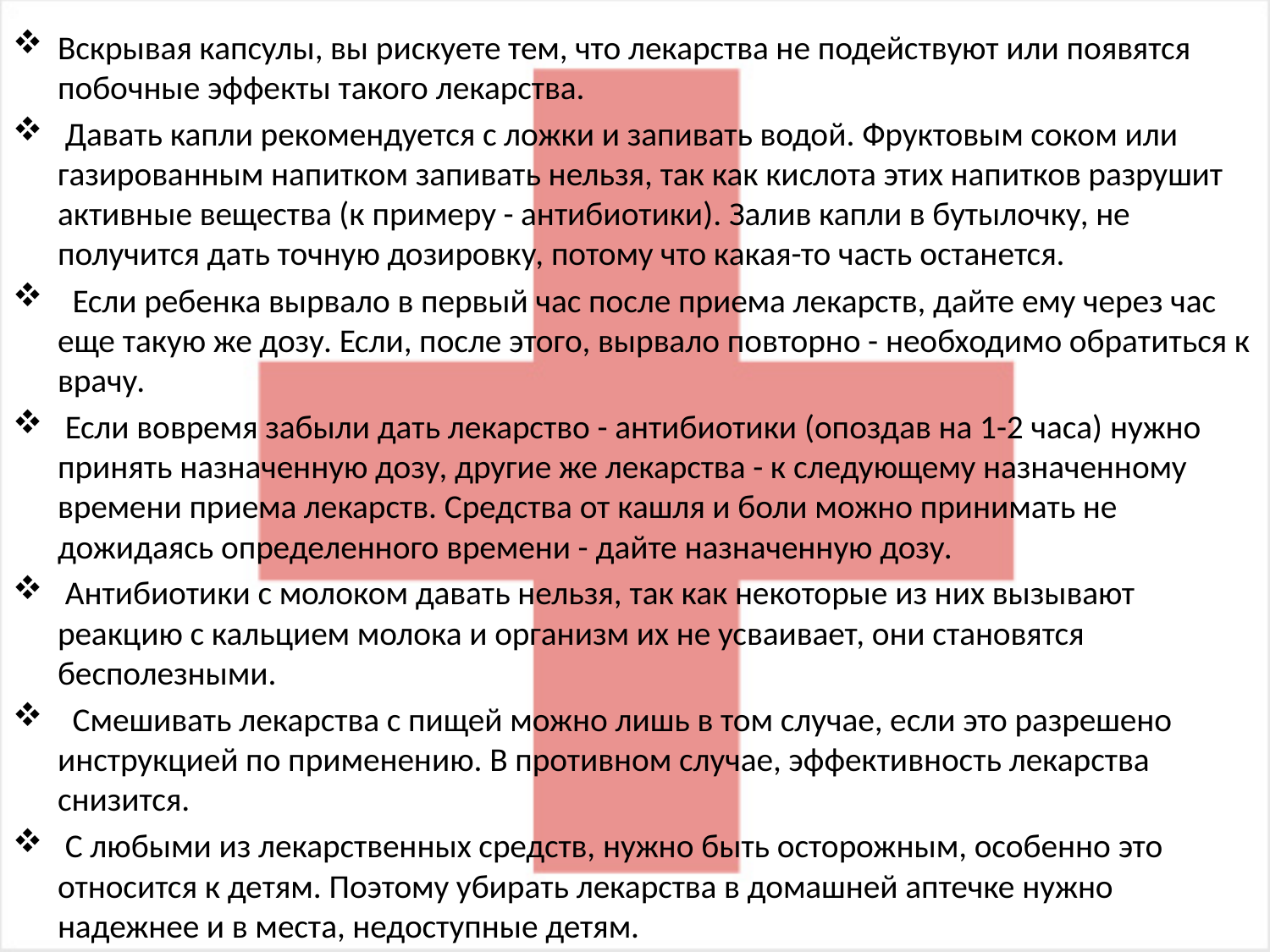

Вскрывая капсулы, вы рискуете тем, что лекарства не подействуют или появятся побочные эффекты такого лекарства.
 Давать капли рекомендуется с ложки и запивать водой. Фруктовым соком или газированным напитком запивать нельзя, так как кислота этих напитков разрушит активные вещества (к примеру - антибиотики). Залив капли в бутылочку, не получится дать точную дозировку, потому что какая-то часть останется.
  Если ребенка вырвало в первый час после приема лекарств, дайте ему через час еще такую же дозу. Если, после этого, вырвало повторно - необходимо обратиться к врачу.
 Если вовремя забыли дать лекарство - антибиотики (опоздав на 1-2 часа) нужно принять назначенную дозу, другие же лекарства - к следующему назначенному времени приема лекарств. Средства от кашля и боли можно принимать не дожидаясь определенного времени - дайте назначенную дозу.
 Антибиотики с молоком давать нельзя, так как некоторые из них вызывают реакцию с кальцием молока и организм их не усваивает, они становятся бесполезными.
  Смешивать лекарства с пищей можно лишь в том случае, если это разрешено инструкцией по применению. В противном случае, эффективность лекарства снизится.
 С любыми из лекарственных средств, нужно быть осторожным, особенно это относится к детям. Поэтому убирать лекарства в домашней аптечке нужно надежнее и в места, недоступные детям.